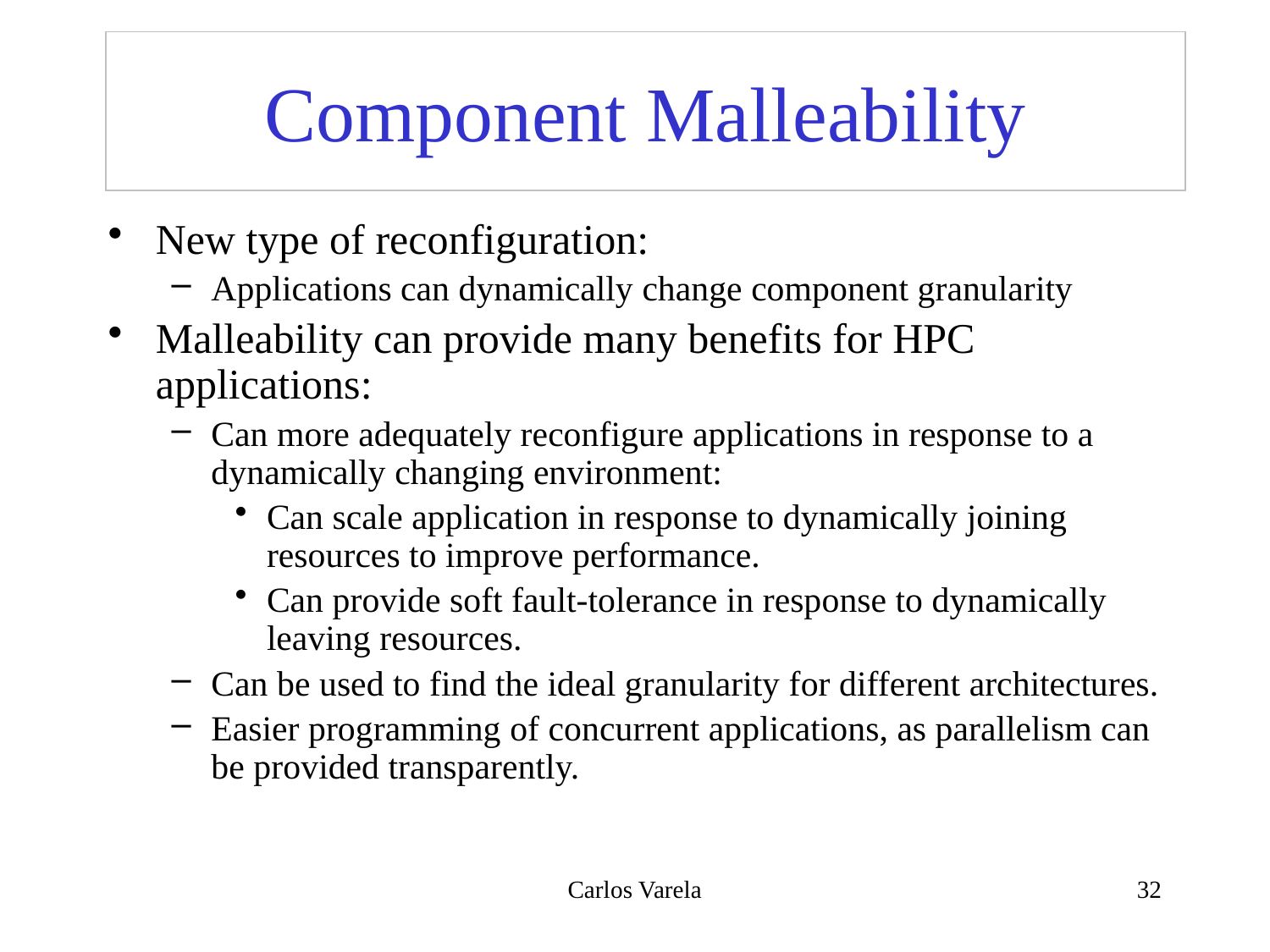

# Component Malleability
New type of reconfiguration:
Applications can dynamically change component granularity
Malleability can provide many benefits for HPC applications:
Can more adequately reconfigure applications in response to a dynamically changing environment:
Can scale application in response to dynamically joining resources to improve performance.
Can provide soft fault-tolerance in response to dynamically leaving resources.
Can be used to find the ideal granularity for different architectures.
Easier programming of concurrent applications, as parallelism can be provided transparently.
Carlos Varela
32